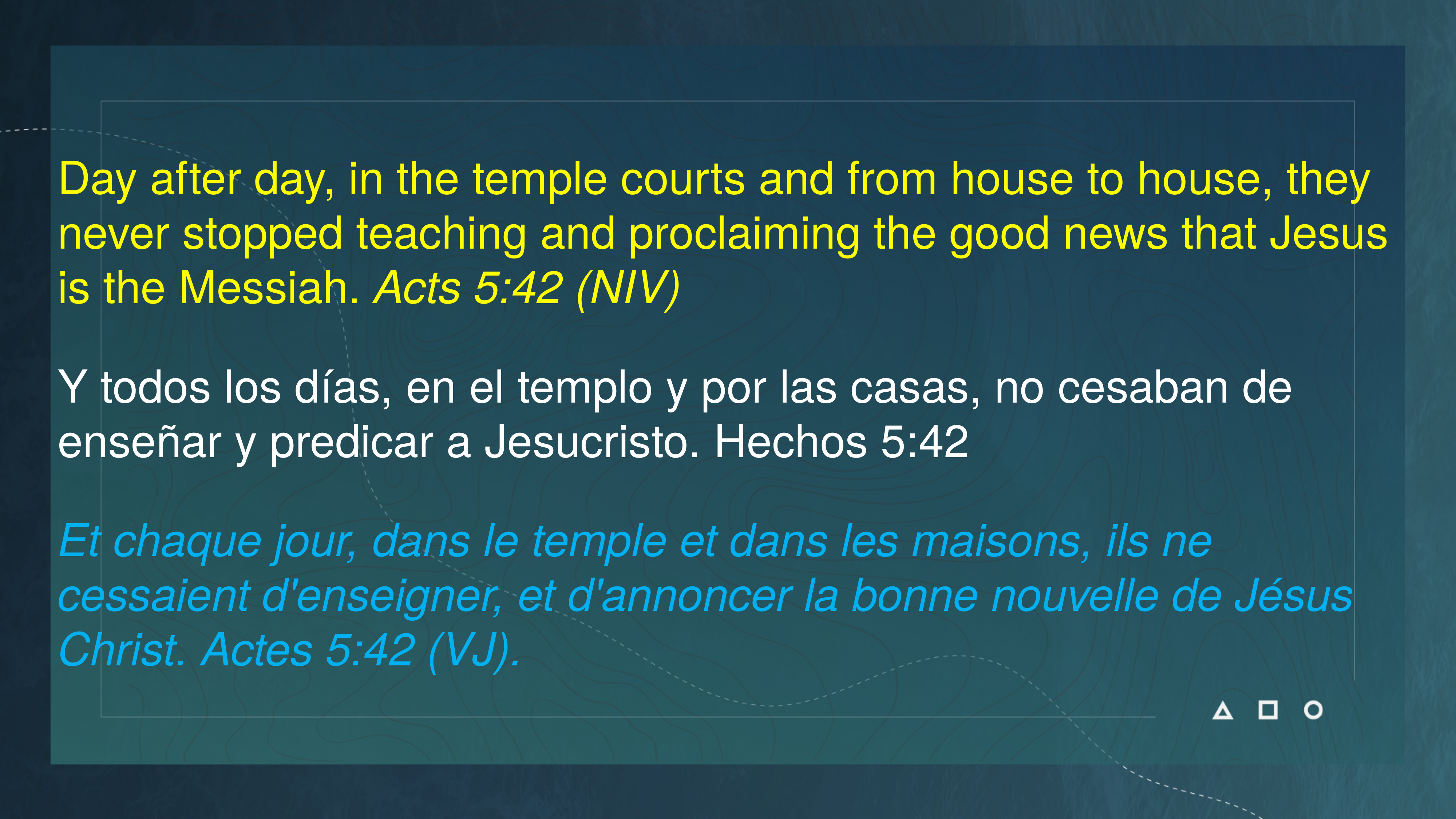

Day after day, in the temple courts and from house to house, they never stopped teaching and proclaiming the good news that Jesus is the Messiah. Acts 5:42 (NIV)
Y todos los días, en el templo y por las casas, no cesaban de enseñar y predicar a Jesucristo. Hechos 5:42
Et chaque jour, dans le temple et dans les maisons, ils ne cessaient d'enseigner, et d'annoncer la bonne nouvelle de Jésus Christ. Actes 5:42 (VJ).